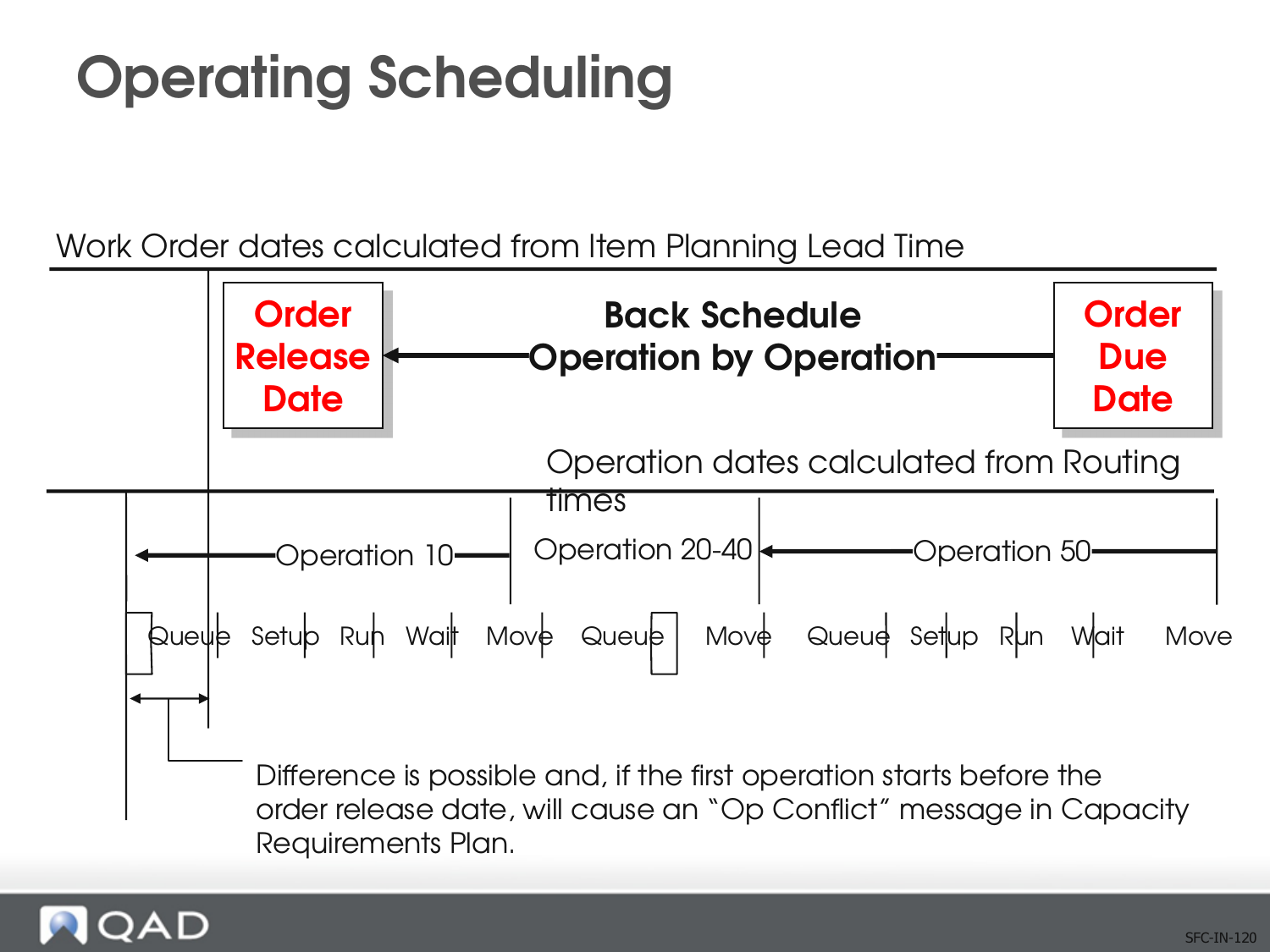

# Operating Scheduling
Work Order dates calculated from Item Planning Lead Time

Order
Release
Date
Order
Due
Date
Back Schedule
Operation by Operation
Operation dates calculated from Routing times

Operation 20-40
Operation 50
Operation 10

Queue   Setup   Run   Wait    Move    Queue      Move     Queue   Setup   Run    Wait      Move

Difference is possible and, if the first operation starts before the
order release date, will cause an “Op Conflict” message in Capacity
Requirements Plan.

SFC-IN-120